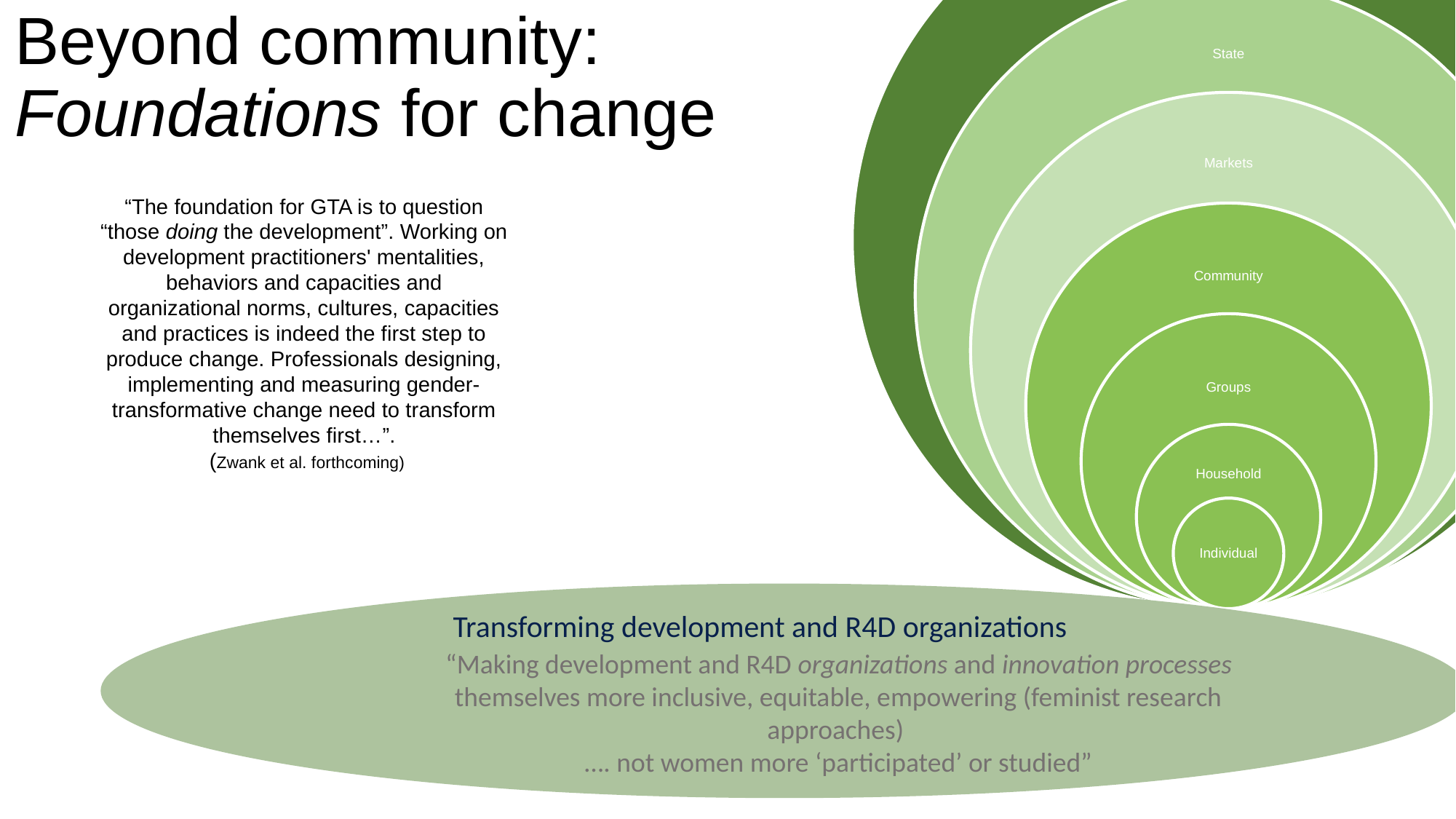

# Beyond community: Foundations for change
FIG. X Multidimensions and applicable of GTAs

Society
State
Markets
Community
Groups
Household
Individual

“The foundation for GTA is to question “those doing the development”. Working on development practitioners' mentalities, behaviors and capacities and organizational norms, cultures, capacities and practices is indeed the first step to produce change. Professionals designing, implementing and measuring gender-transformative change need to transform themselves first…”.
	(Zwank et al. forthcoming)

Transforming development and R4D organizations
“Making development and R4D organizations and innovation processes themselves more inclusive, equitable, empowering (feminist research approaches)
…. not women more ‘participated’ or studied”